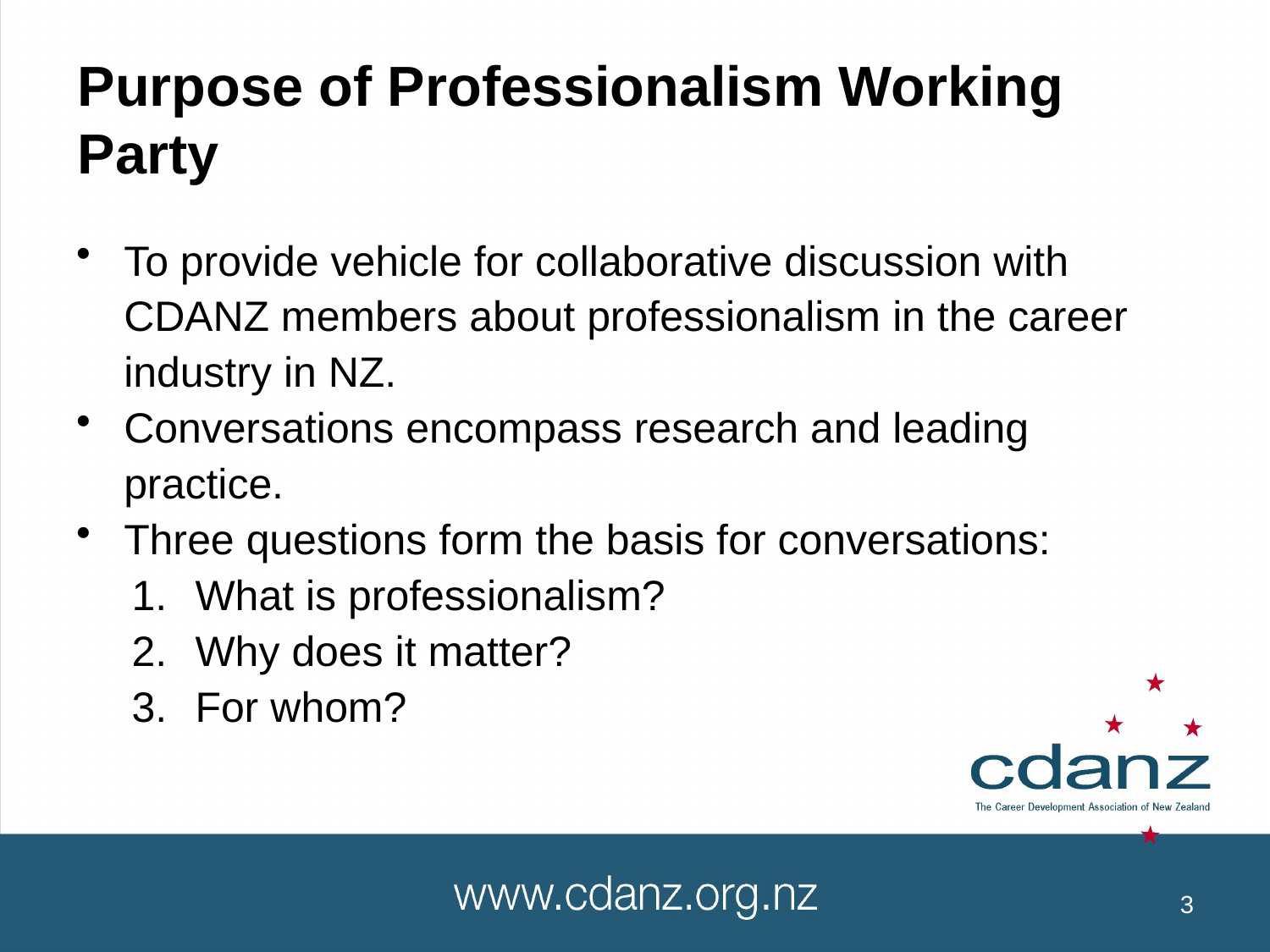

# Purpose of Professionalism Working Party
To provide vehicle for collaborative discussion with CDANZ members about professionalism in the career industry in NZ.
Conversations encompass research and leading practice.
Three questions form the basis for conversations:
What is professionalism?
Why does it matter?
For whom?
3